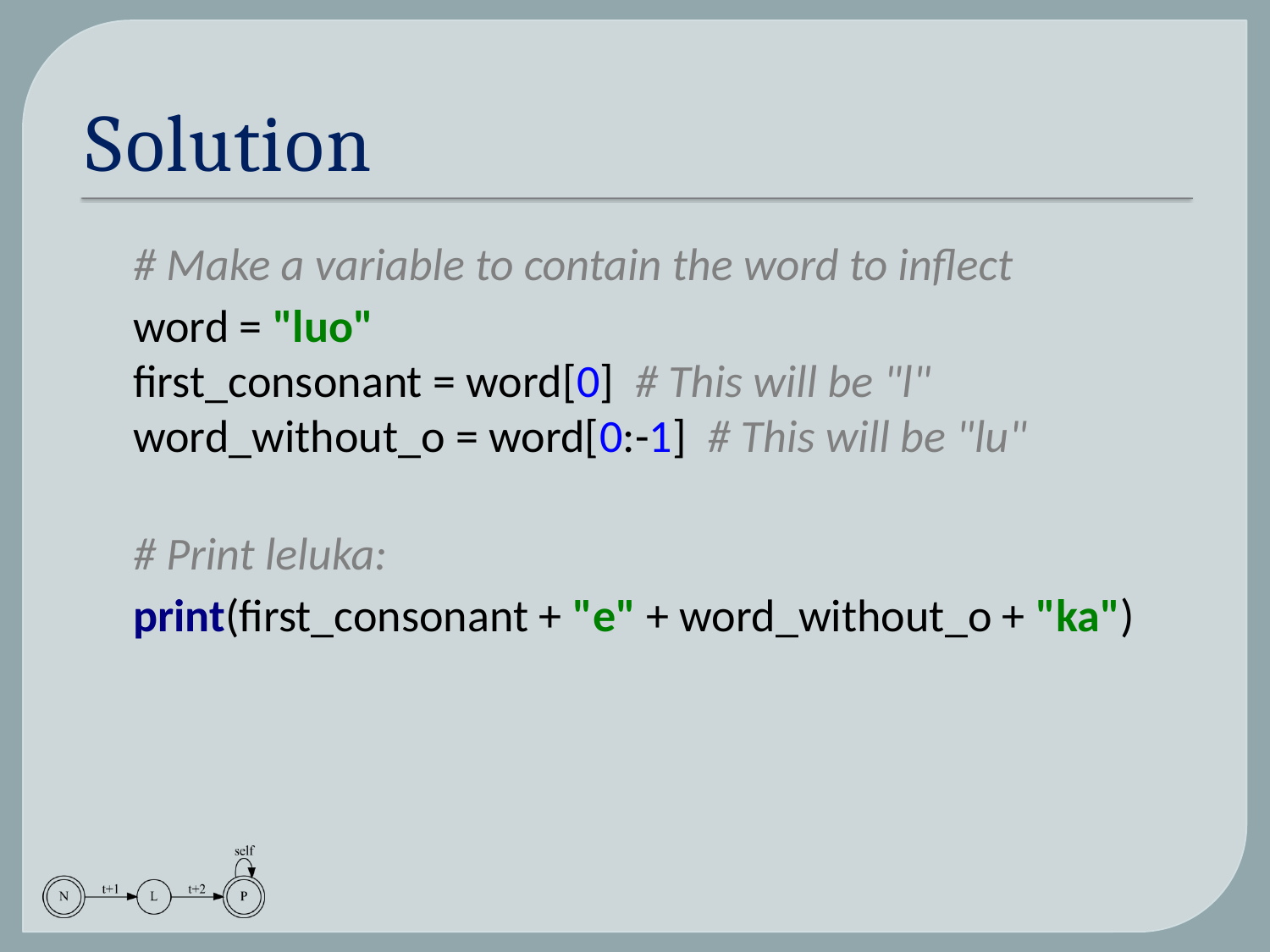

# Solution
# Make a variable to contain the word to inflect
word = "luo"
first_consonant = word[0]  # This will be "l"
word_without_o = word[0:-1]  # This will be "lu"
# Print leluka:
print(first_consonant + "e" + word_without_o + "ka")